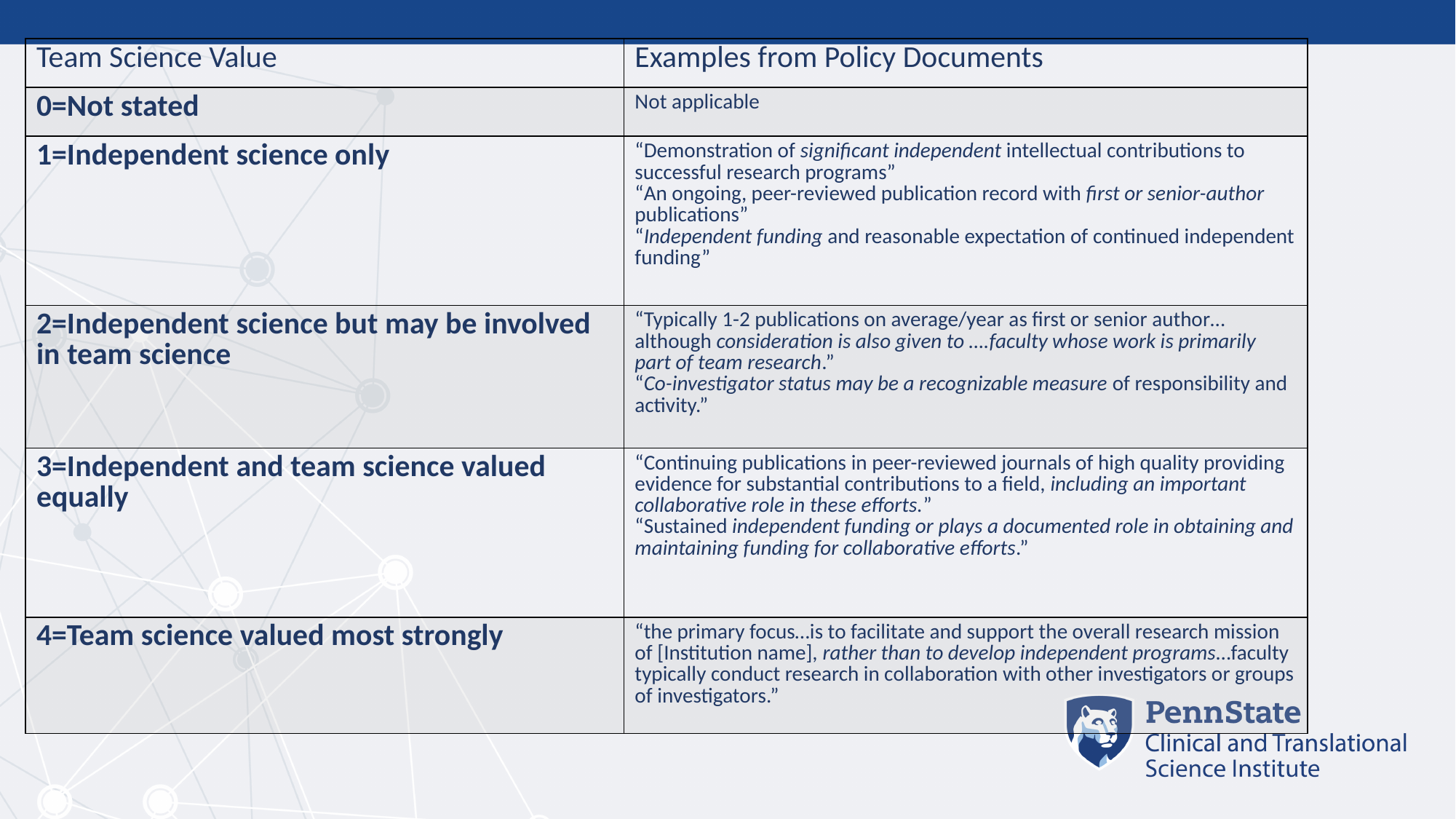

| Team Science Value | Examples from Policy Documents |
| --- | --- |
| 0=Not stated | Not applicable |
| 1=Independent science only | “Demonstration of significant independent intellectual contributions to successful research programs” “An ongoing, peer-reviewed publication record with first or senior-author publications” “Independent funding and reasonable expectation of continued independent funding” |
| 2=Independent science but may be involved in team science | “Typically 1-2 publications on average/year as first or senior author…although consideration is also given to ….faculty whose work is primarily part of team research.” “Co-investigator status may be a recognizable measure of responsibility and activity.” |
| 3=Independent and team science valued equally | “Continuing publications in peer-reviewed journals of high quality providing evidence for substantial contributions to a field, including an important collaborative role in these efforts.” “Sustained independent funding or plays a documented role in obtaining and maintaining funding for collaborative efforts.” |
| 4=Team science valued most strongly | “the primary focus…is to facilitate and support the overall research mission of [Institution name], rather than to develop independent programs…faculty typically conduct research in collaboration with other investigators or groups of investigators.” |